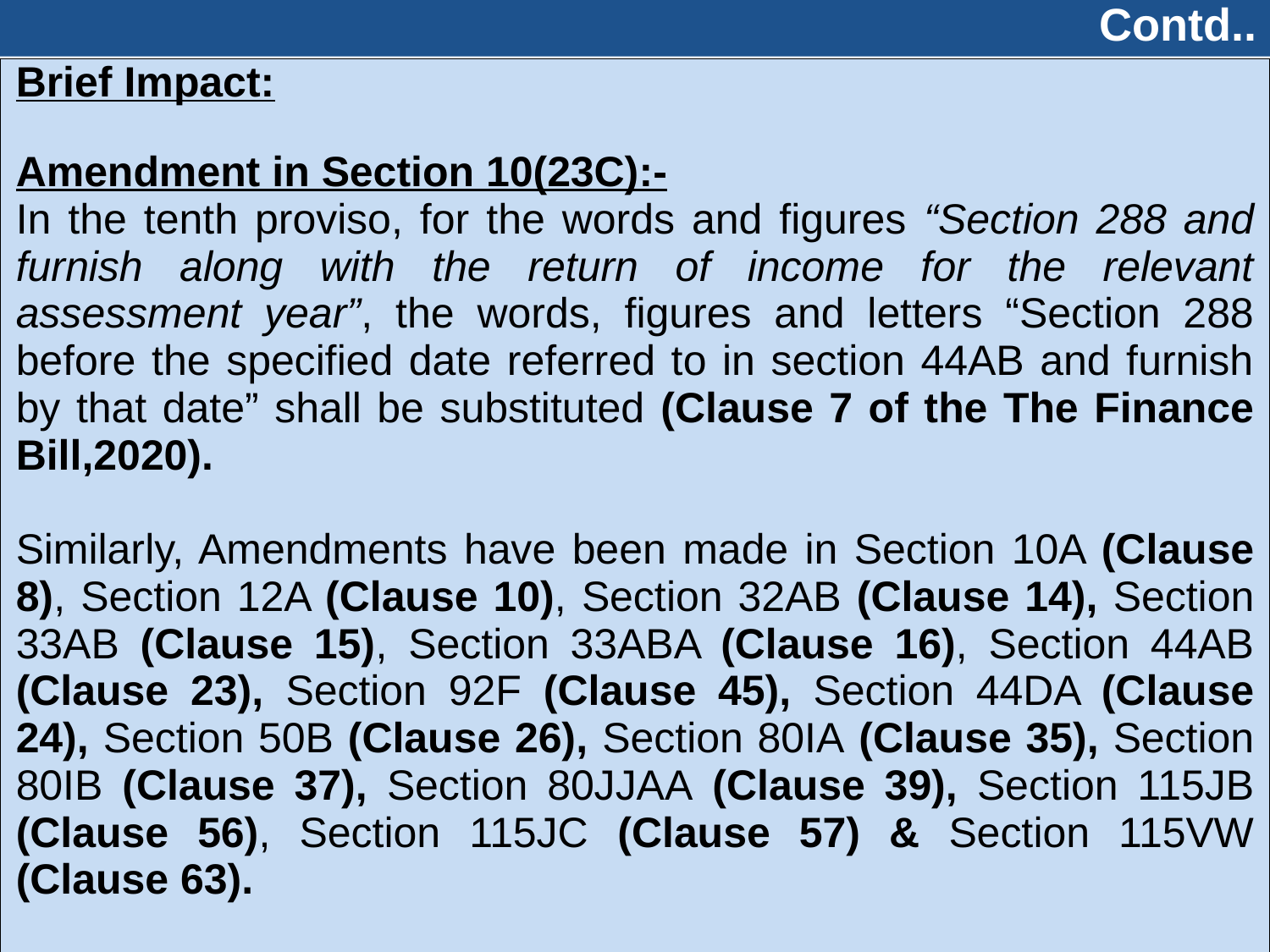

Contd..
| Brief Impact: Amendment in Section 10(23C):- In the tenth proviso, for the words and figures “Section 288 and furnish along with the return of income for the relevant assessment year”, the words, figures and letters “Section 288 before the specified date referred to in section 44AB and furnish by that date” shall be substituted (Clause 7 of the The Finance Bill,2020). Similarly, Amendments have been made in Section 10A (Clause 8), Section 12A (Clause 10), Section 32AB (Clause 14), Section 33AB (Clause 15), Section 33ABA (Clause 16), Section 44AB (Clause 23), Section 92F (Clause 45), Section 44DA (Clause 24), Section 50B (Clause 26), Section 80IA (Clause 35), Section 80IB (Clause 37), Section 80JJAA (Clause 39), Section 115JB (Clause 56), Section 115JC (Clause 57) & Section 115VW (Clause 63). |
| --- |
219